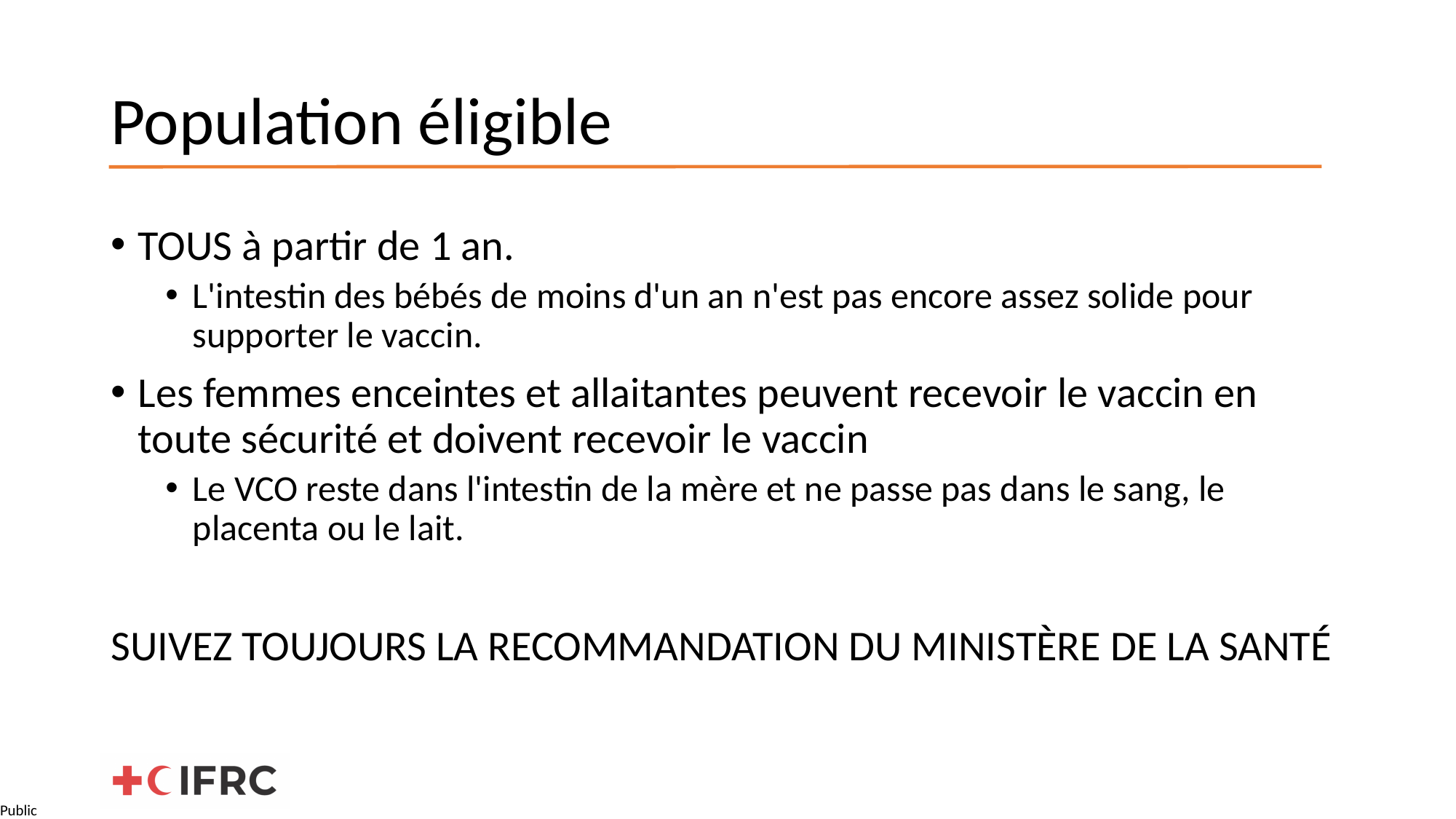

# Population éligible
TOUS à partir de 1 an.
L'intestin des bébés de moins d'un an n'est pas encore assez solide pour supporter le vaccin.
Les femmes enceintes et allaitantes peuvent recevoir le vaccin en toute sécurité et doivent recevoir le vaccin
Le VCO reste dans l'intestin de la mère et ne passe pas dans le sang, le placenta ou le lait.

SUIVEZ TOUJOURS LA RECOMMANDATION DU MINISTÈRE DE LA SANTÉ